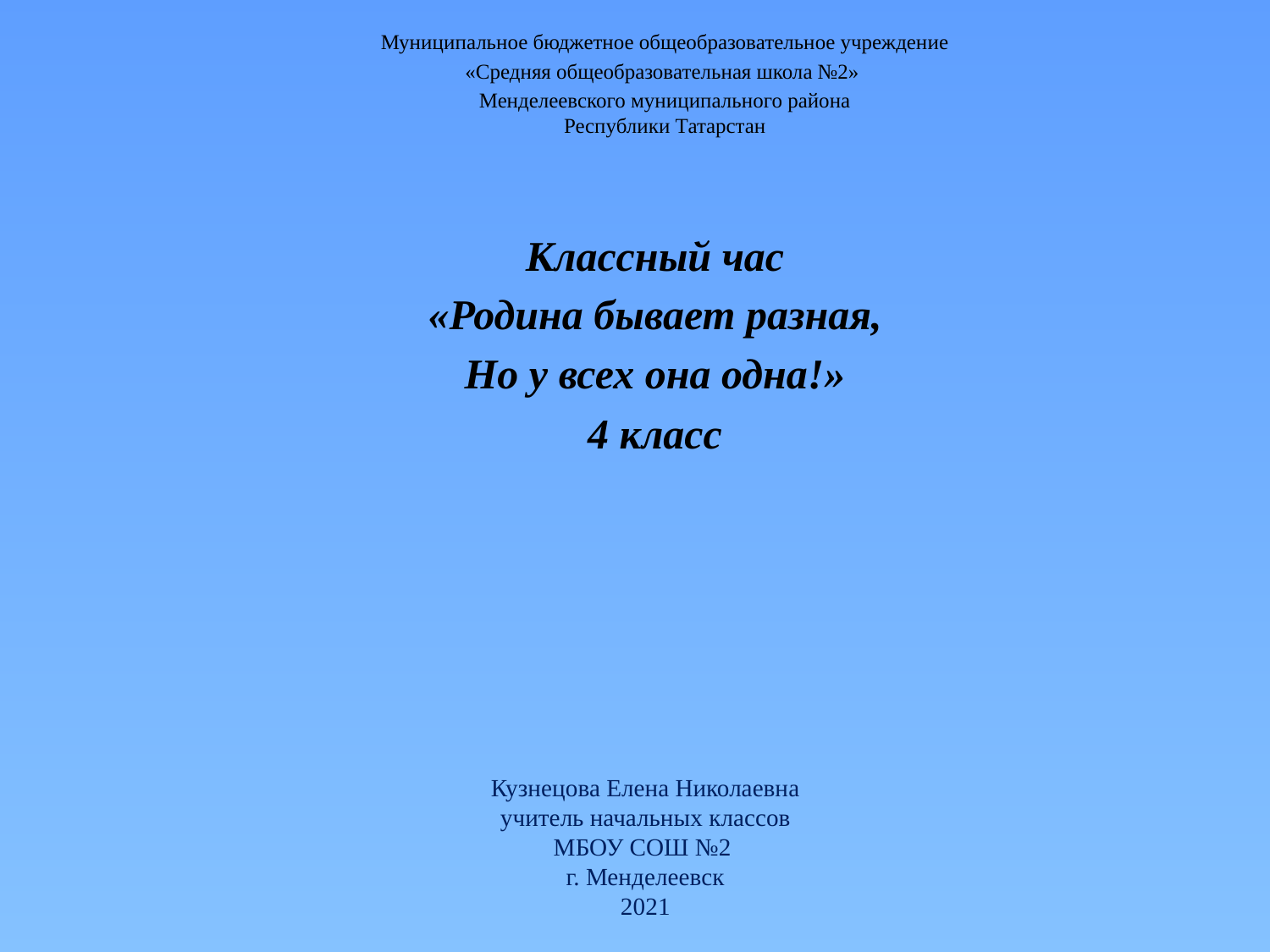

Муниципальное бюджетное общеобразовательное учреждение
«Средняя общеобразовательная школа №2»
Менделеевского муниципального района
Республики Татарстан
#
Классный час
«Родина бывает разная,
Но у всех она одна!»
4 класс
Кузнецова Елена Николаевна
учитель начальных классов
МБОУ СОШ №2
г. Менделеевск
2021